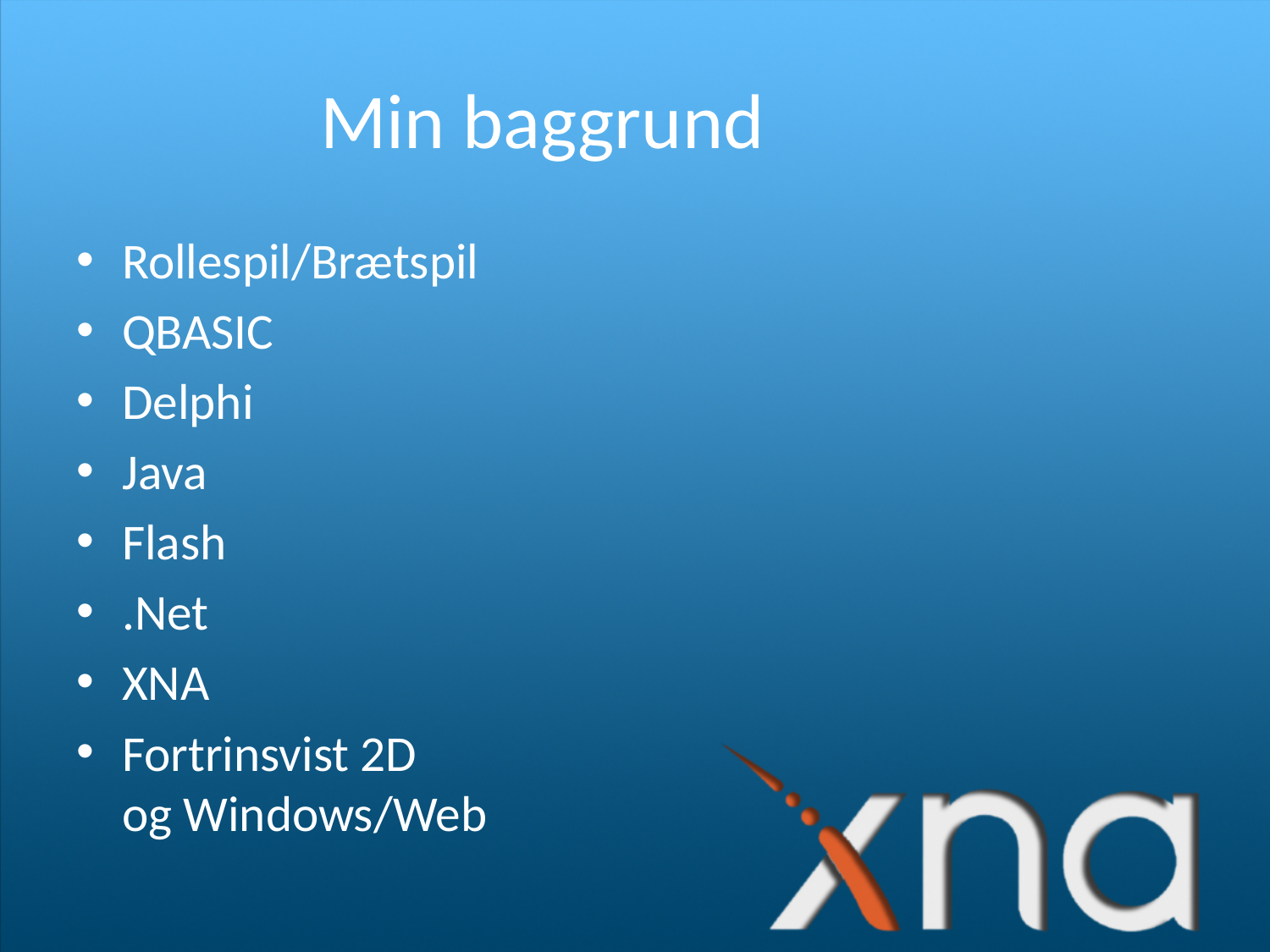

# Min baggrund
Rollespil/Brætspil
QBASIC
Delphi
Java
Flash
.Net
XNA
Fortrinsvist 2D
og Windows/Web